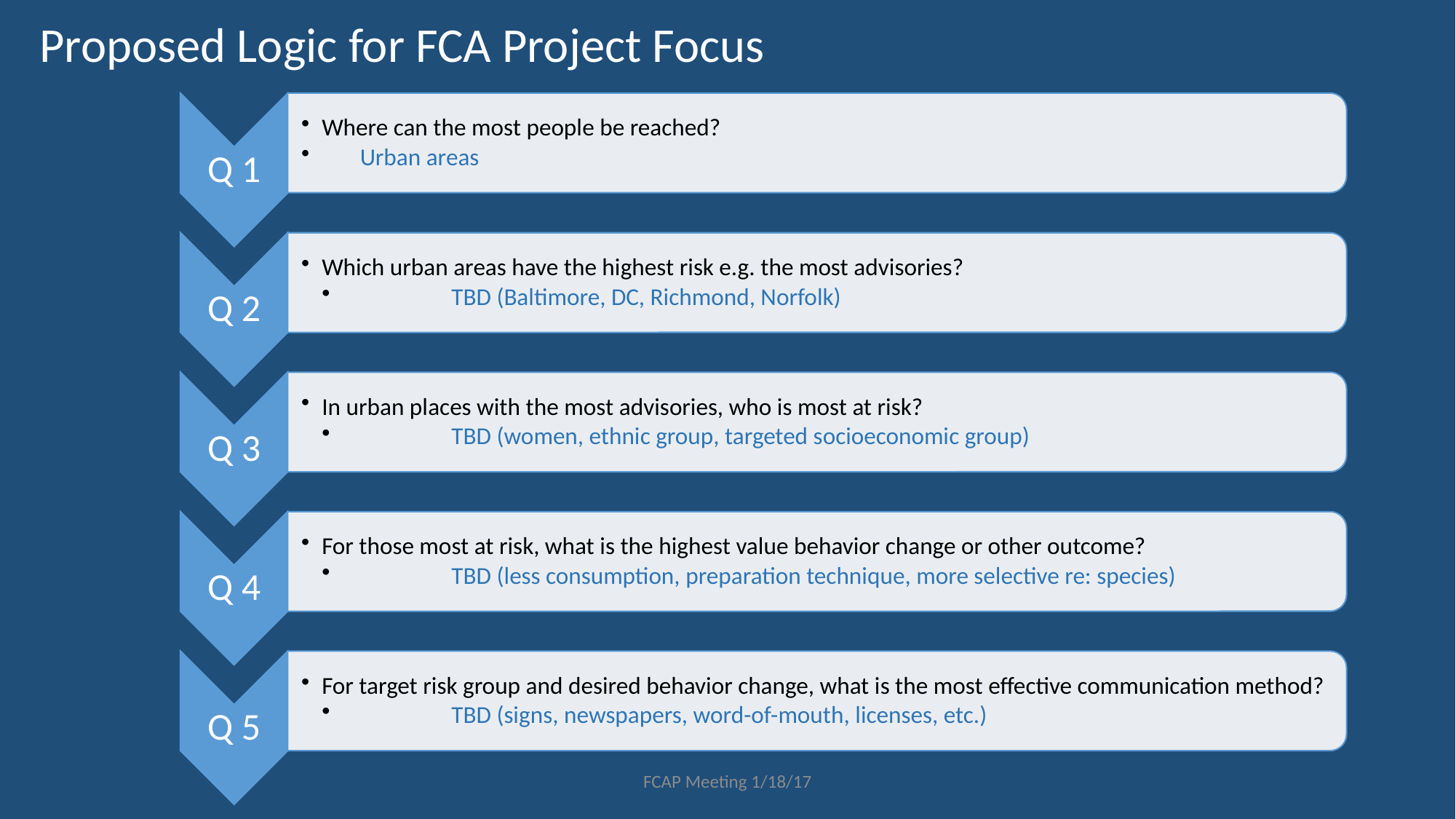

# Proposed Logic for FCA Project Focus
Q 1
Where can the most people be reached?
       Urban areas
Q 2
Which urban areas have the highest risk e.g. the most advisories?
	TBD (Baltimore, DC, Richmond, Norfolk)
Q 3
In urban places with the most advisories, who is most at risk?
	TBD (women, ethnic group, targeted socioeconomic group)
Q 4
For those most at risk, what is the highest value behavior change or other outcome?
	TBD (less consumption, preparation technique, more selective re: species)
Q 5
For target risk group and desired behavior change, what is the most effective communication method?
	TBD (signs, newspapers, word-of-mouth, licenses, etc.)
FCAP Meeting 1/18/17